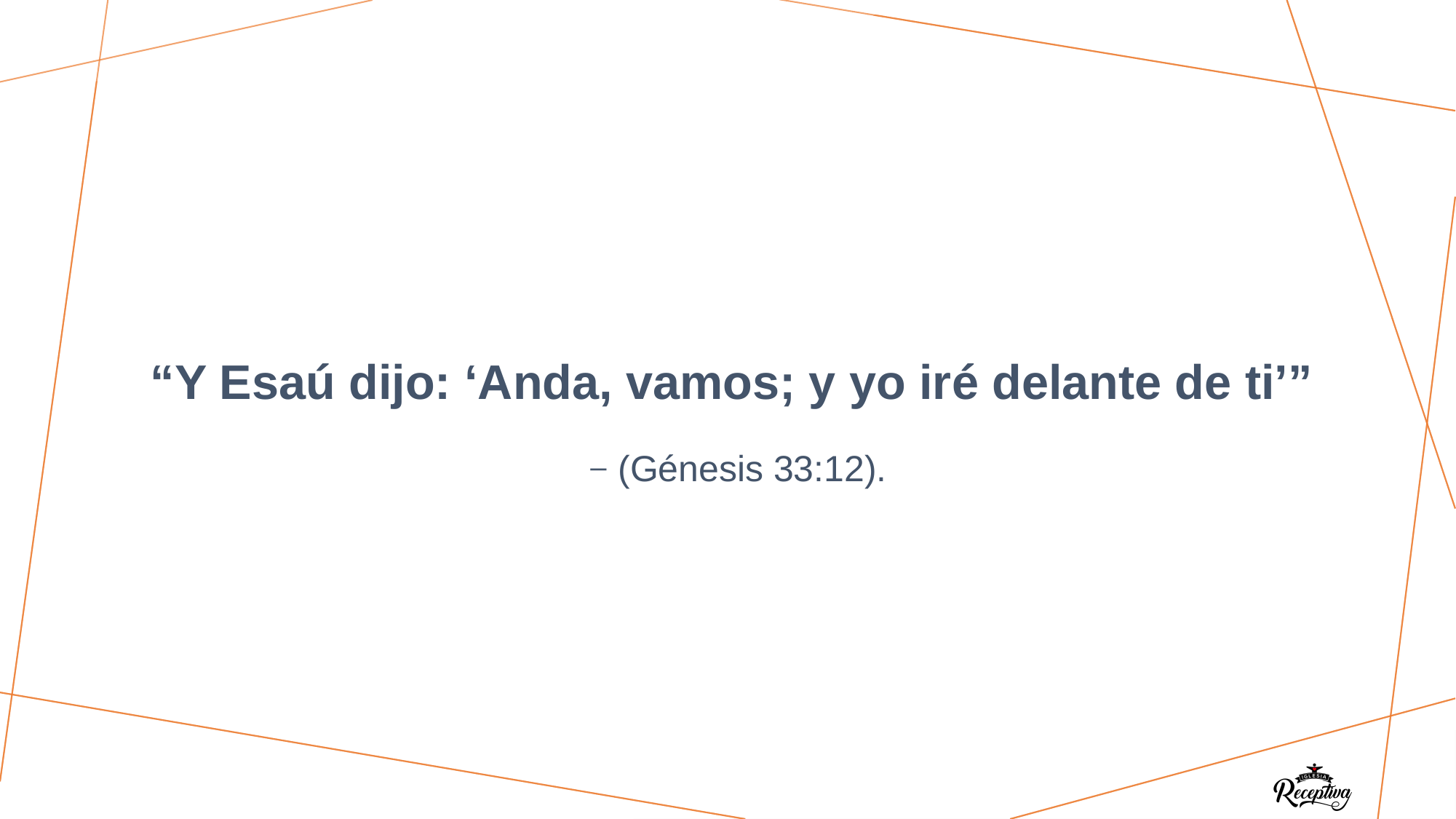

“Y Esaú dijo: ‘Anda, vamos; y yo iré delante de ti’”
(Génesis 33:12).